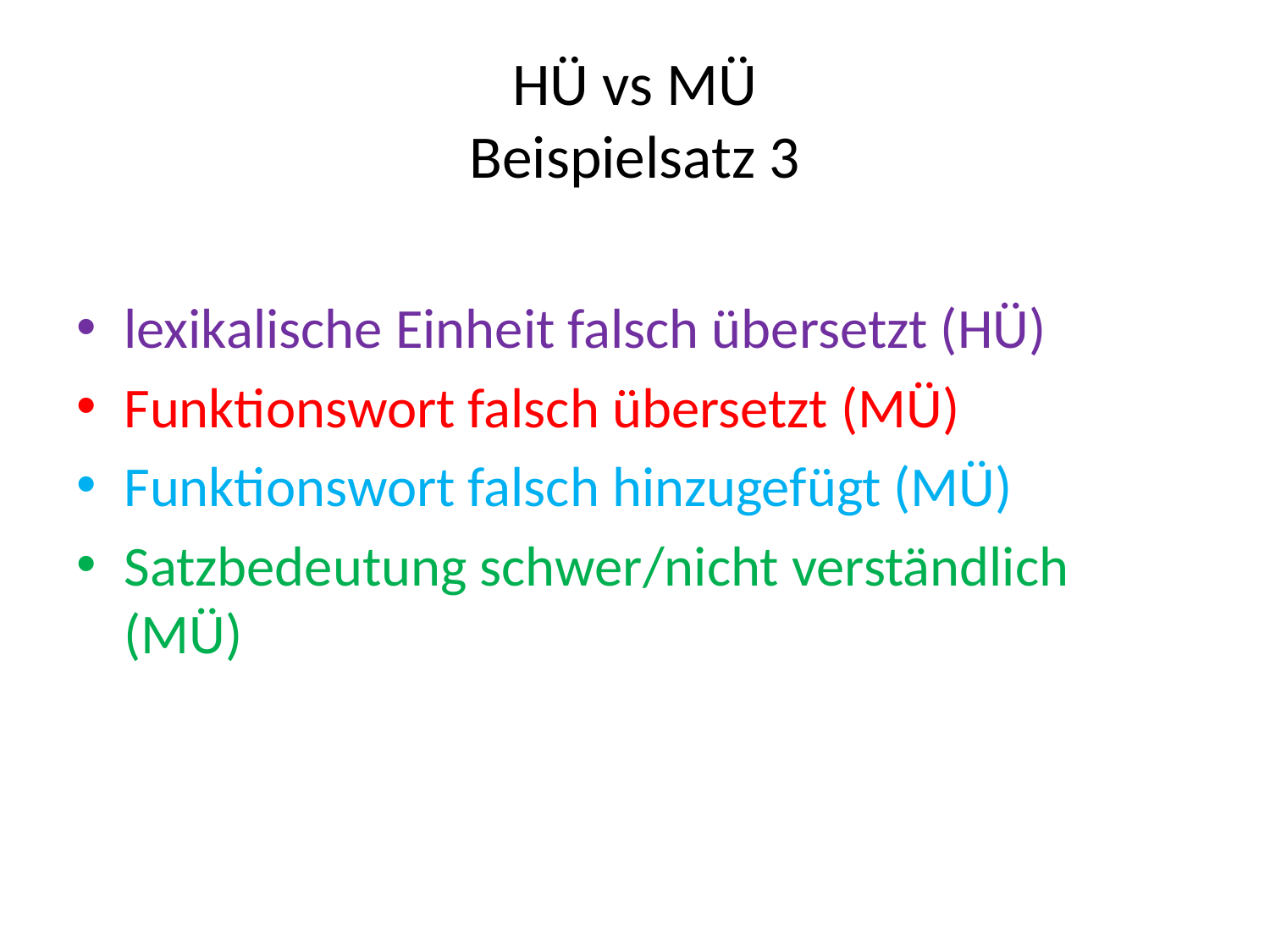

# HÜ vs MÜ Beispielsatz 3
lexikalische Einheit falsch übersetzt (HÜ)
Funktionswort falsch übersetzt (MÜ)
Funktionswort falsch hinzugefügt (MÜ)
Satzbedeutung schwer/nicht verständlich (MÜ)